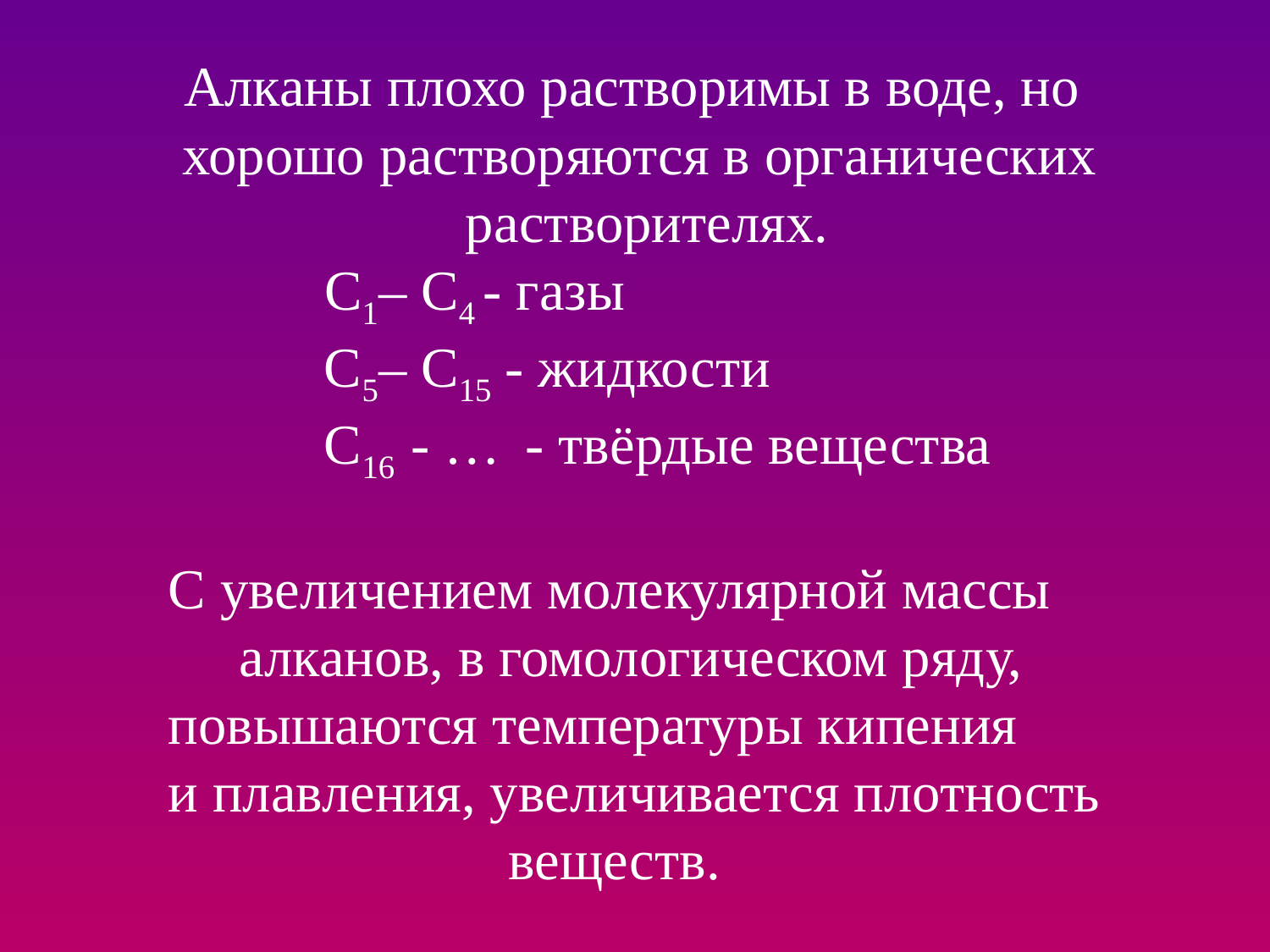

# Алканы плохо растворимы в воде, но хорошо растворяются в органических растворителях. С1– С4 - газы С5– С15 - жидкости С16  - …   - твёрдые вещества С увеличением молекулярной массы алканов, в гомологическом ряду, повышаются температуры кипения и плавления, увеличивается плотность веществ.